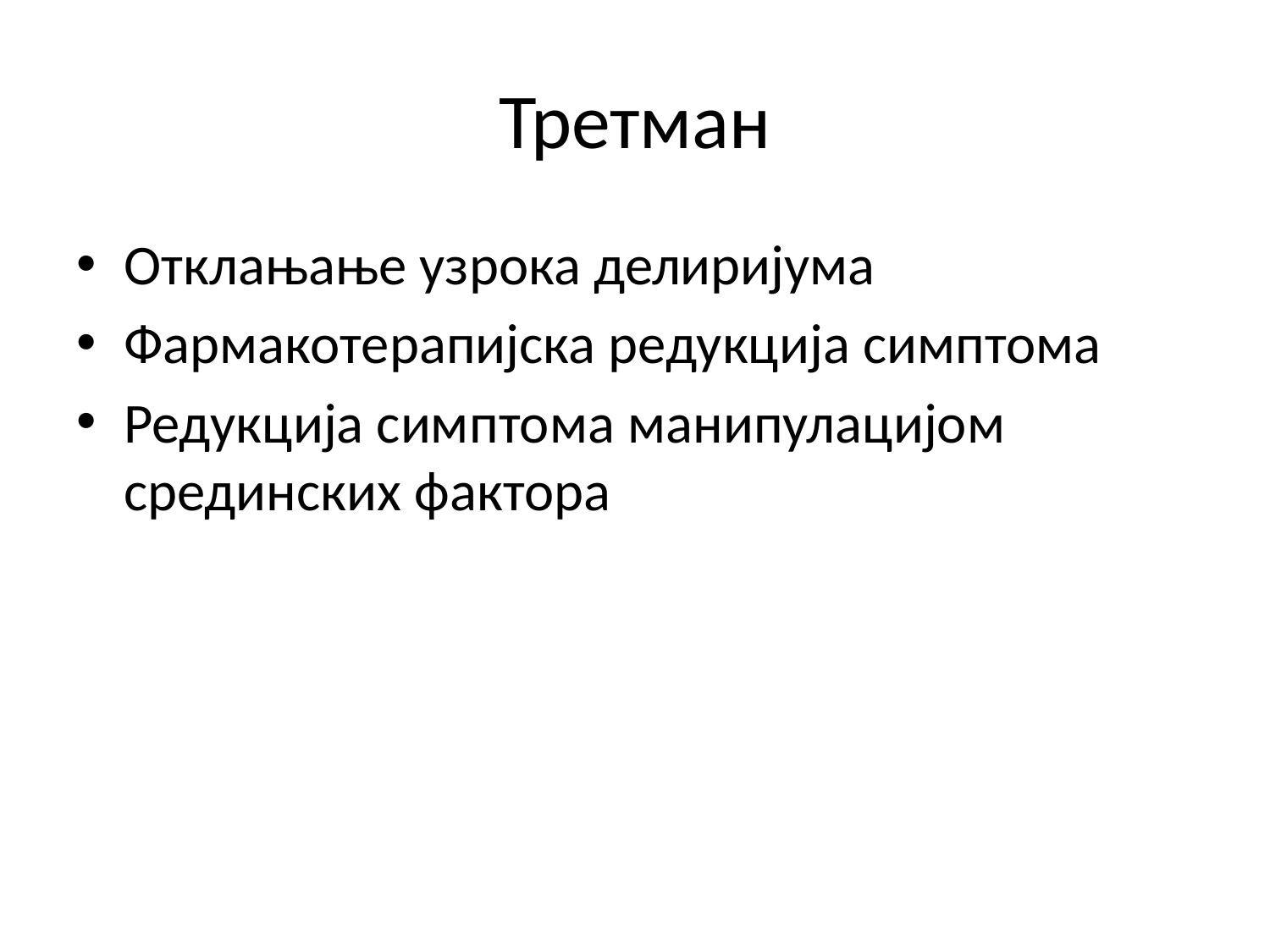

# Третман
Отклањање узрока делиријума
Фармакотерапијска редукција симптома
Редукција симптома манипулацијом срединских фактора